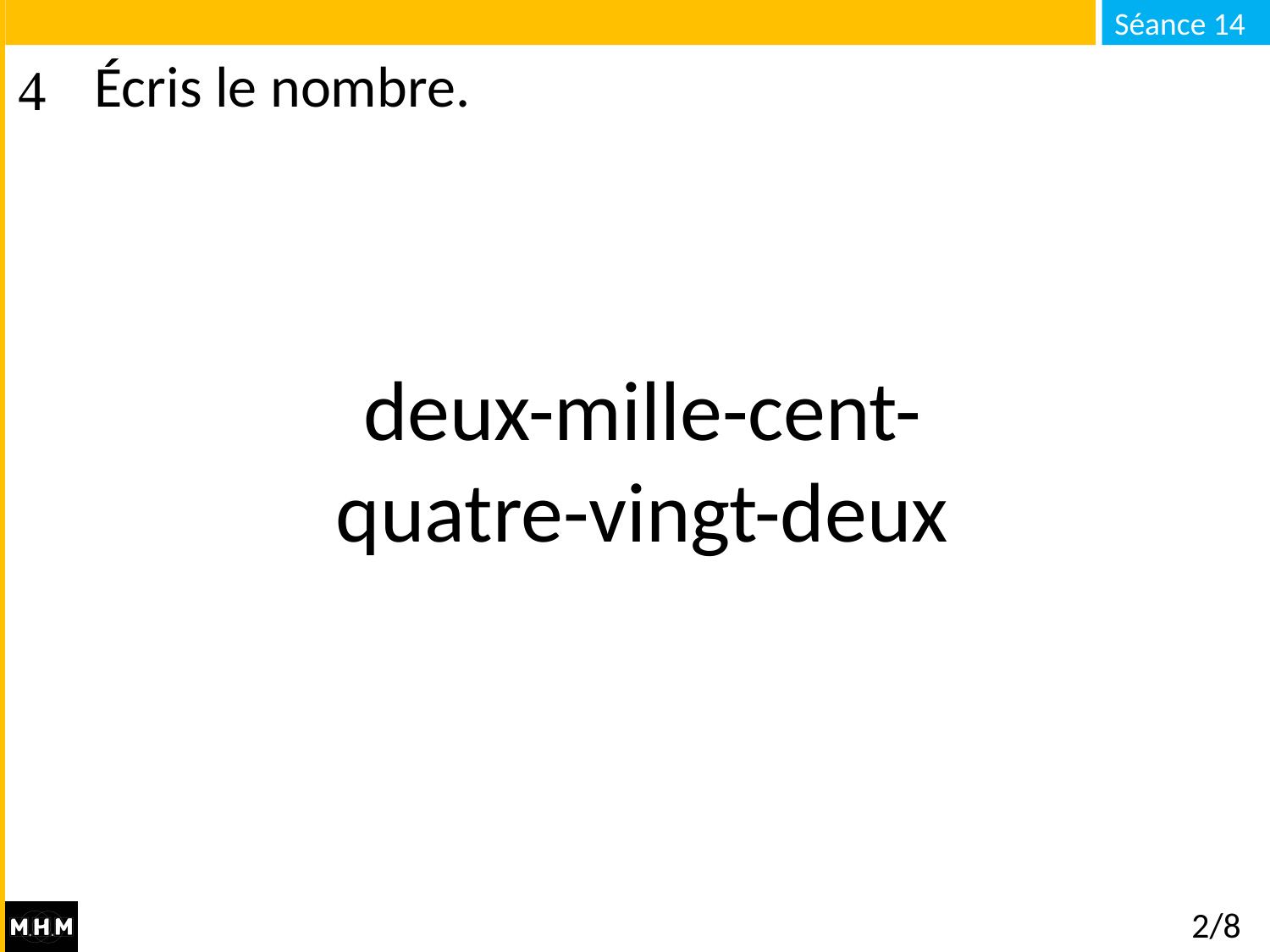

# Écris le nombre.
deux-mille-cent-
quatre-vingt-deux
2/8